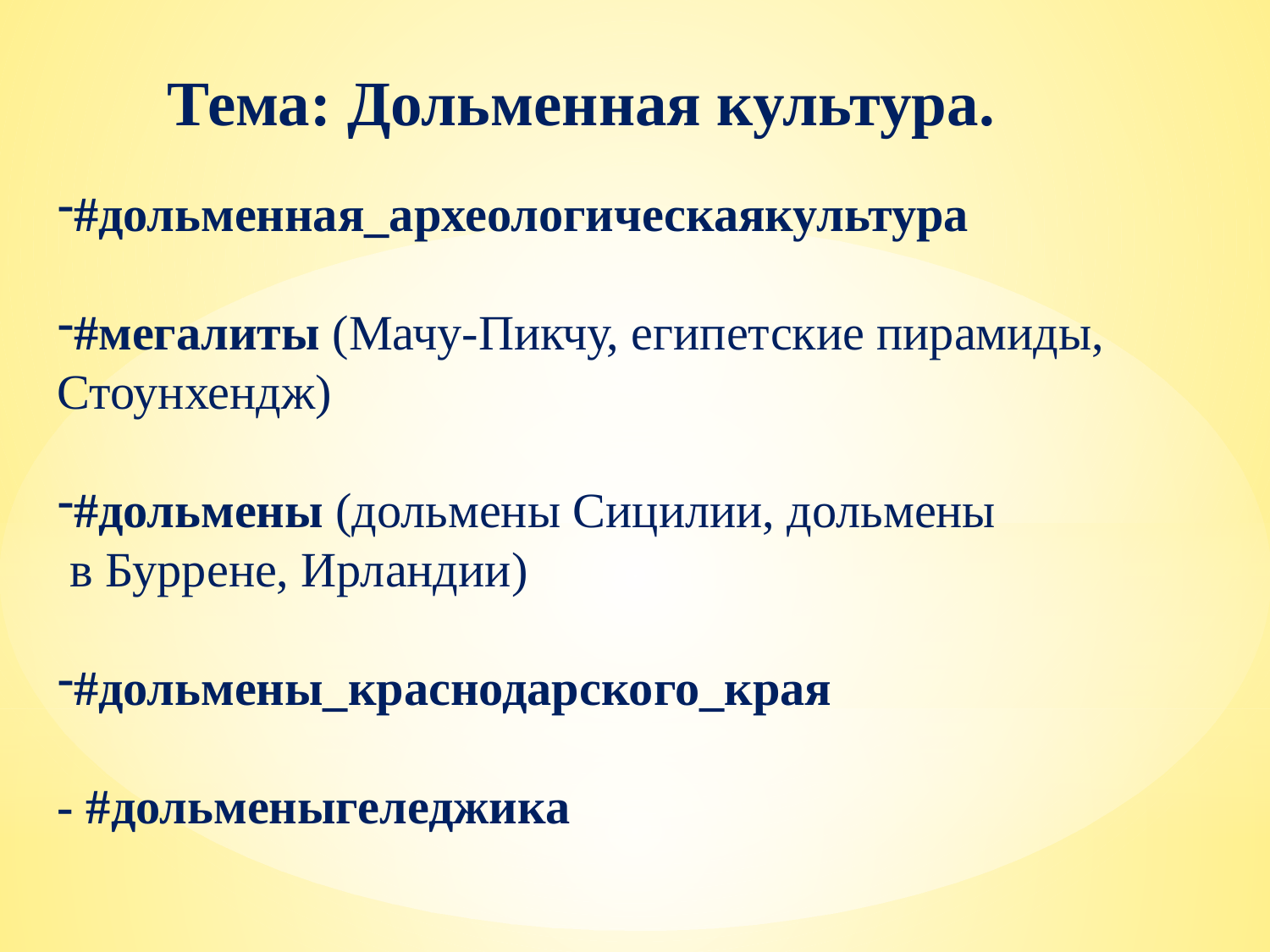

Тема: Дольменная культура.
#дольменная_археологическаякультура

#мегалиты (Мачу-Пикчу, египетские пирамиды, Стоунхендж)

#дольмены (дольмены Сицилии, дольмены  в Буррене, Ирландии)

#дольмены_краснодарского_края

- #дольменыгеледжика